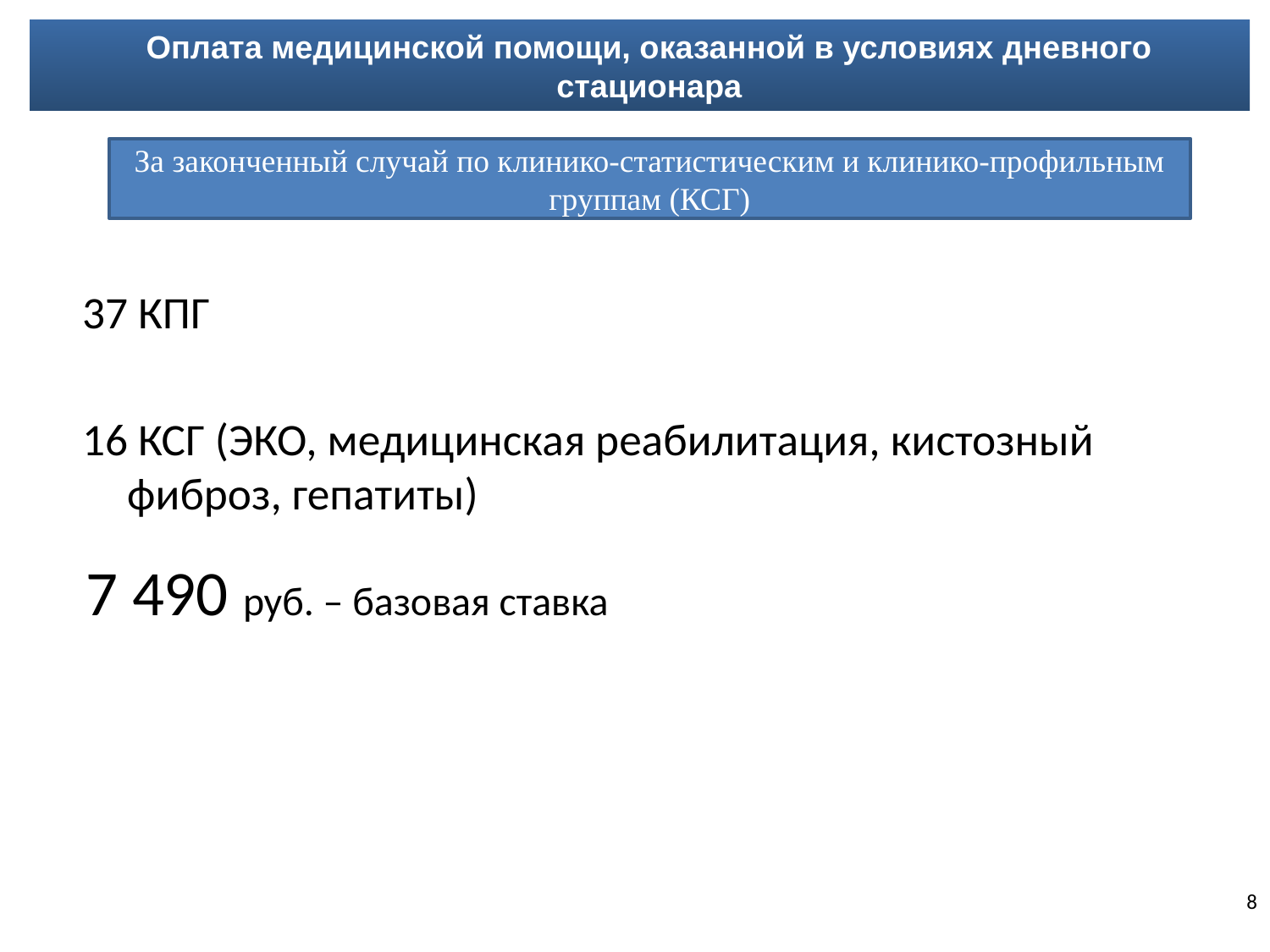

Оплата медицинской помощи, оказанной в условиях дневного стационара
За законченный случай по клинико-статистическим и клинико-профильным группам (КСГ)
37 КПГ

16 КСГ (ЭКО, медицинская реабилитация, кистозный фиброз, гепатиты)
7 490 руб. – базовая ставка
8